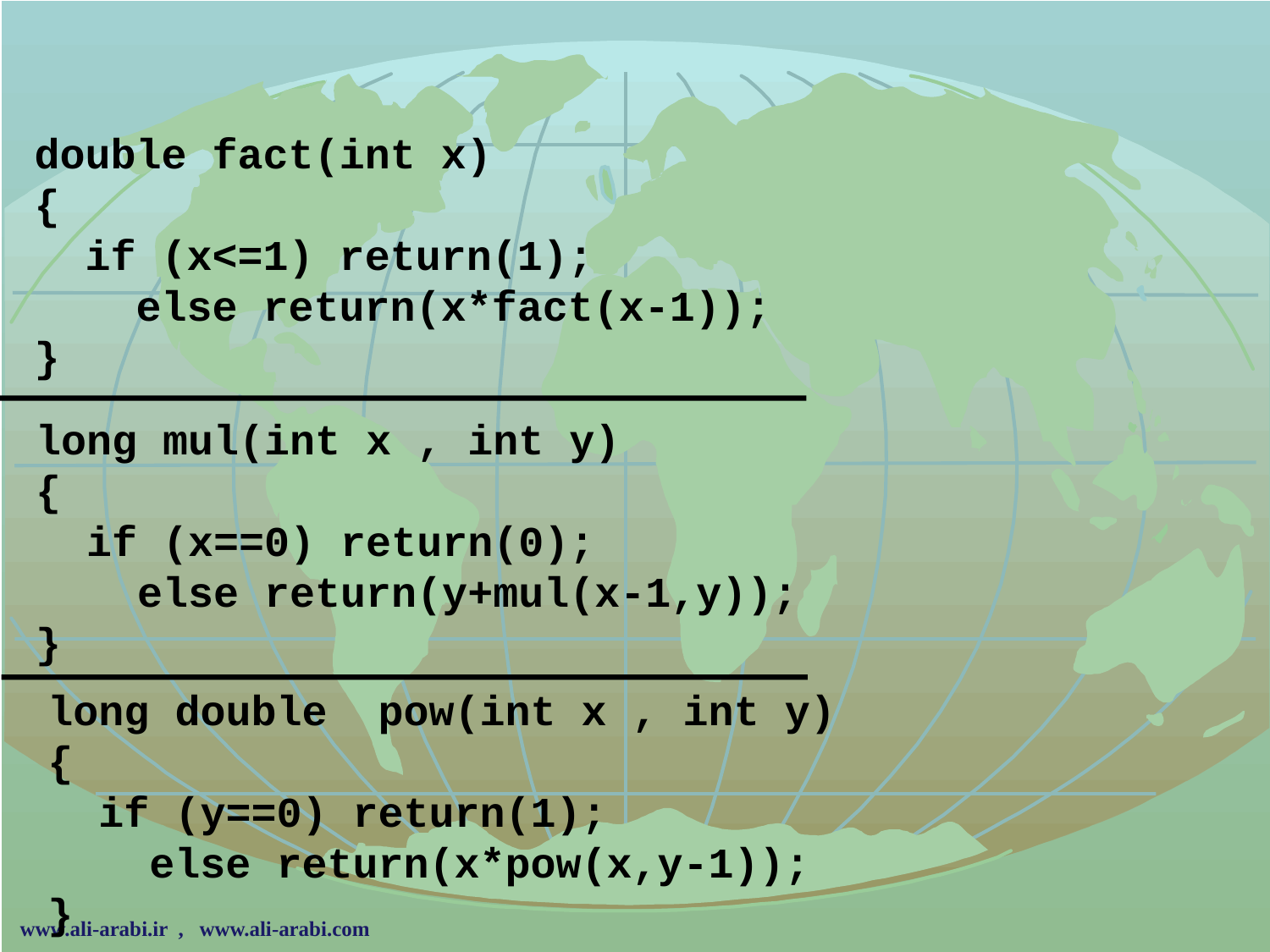

double fact(int x)
{
  if (x<=1) return(1);
    else return(x*fact(x-1));
}

long mul(int x , int y)
{
  if (x==0) return(0);
    else return(y+mul(x-1,y));
}
long double  pow(int x , int y)
{
  if (y==0) return(1);
    else return(x*pow(x,y-1));
}